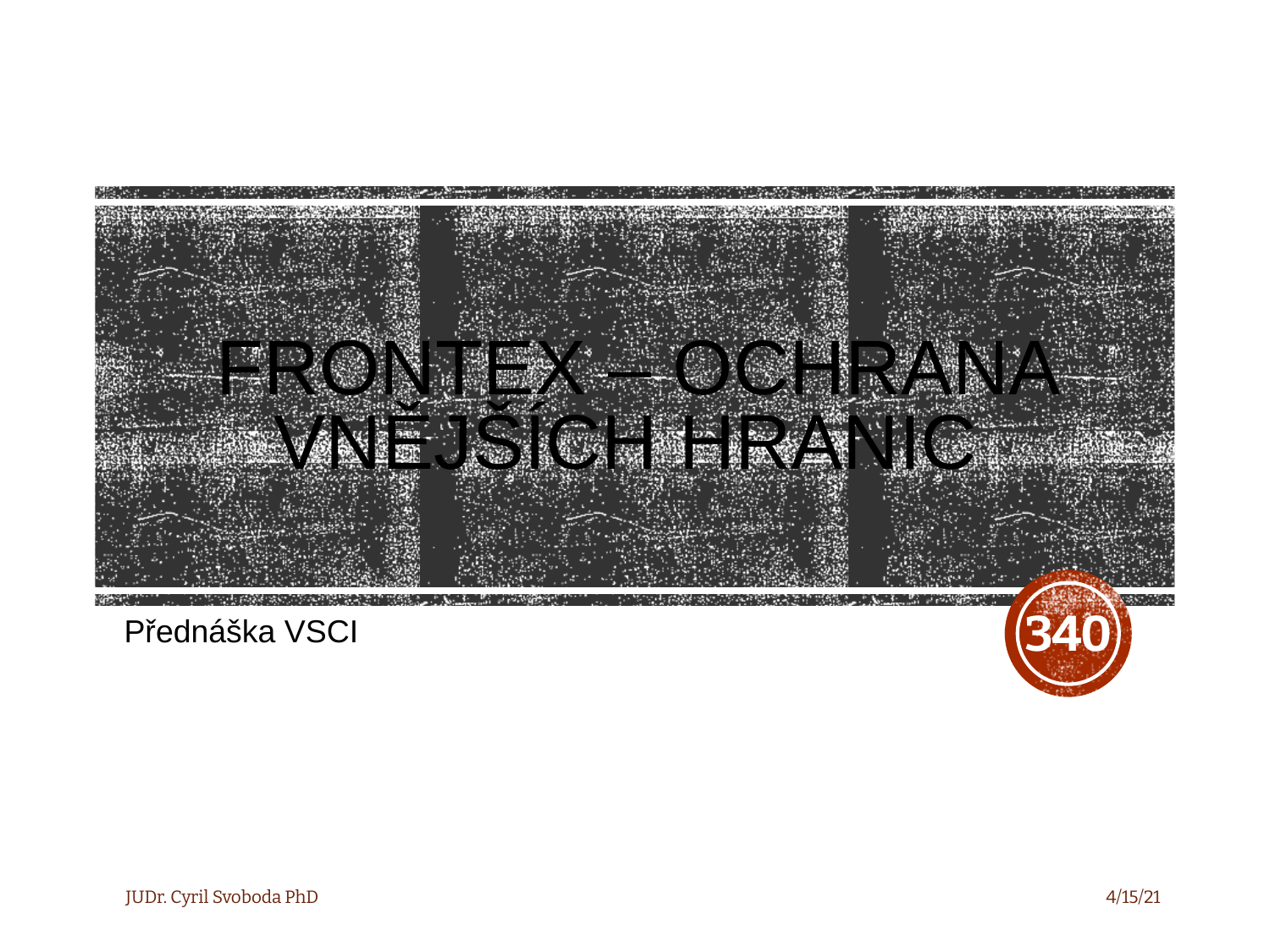

# Frontex – ochrana vnějších hranic
340
Přednáška VSCI
JUDr. Cyril Svoboda PhD
4/15/21